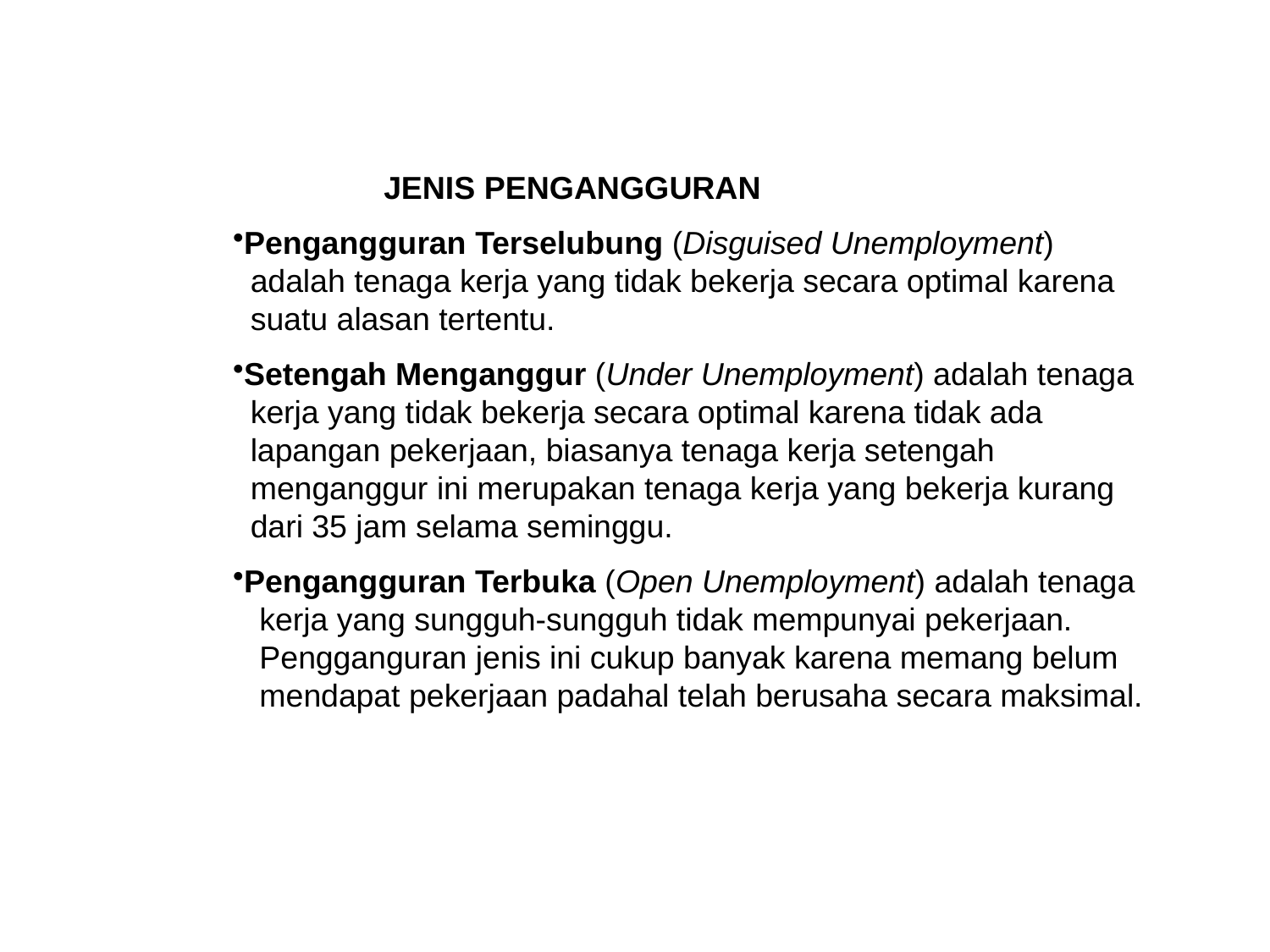

JENIS PENGANGGURAN

Pengangguran Terselubung (Disguised Unemployment)
  adalah tenaga kerja yang tidak bekerja secara optimal karena
  suatu alasan tertentu.

Setengah Menganggur (Under Unemployment) adalah tenaga
  kerja yang tidak bekerja secara optimal karena tidak ada
  lapangan pekerjaan, biasanya tenaga kerja setengah
  menganggur ini merupakan tenaga kerja yang bekerja kurang
  dari 35 jam selama seminggu.

Pengangguran Terbuka (Open Unemployment) adalah tenaga
   kerja yang sungguh-sungguh tidak mempunyai pekerjaan.
   Pengganguran jenis ini cukup banyak karena memang belum
   mendapat pekerjaan padahal telah berusaha secara maksimal.